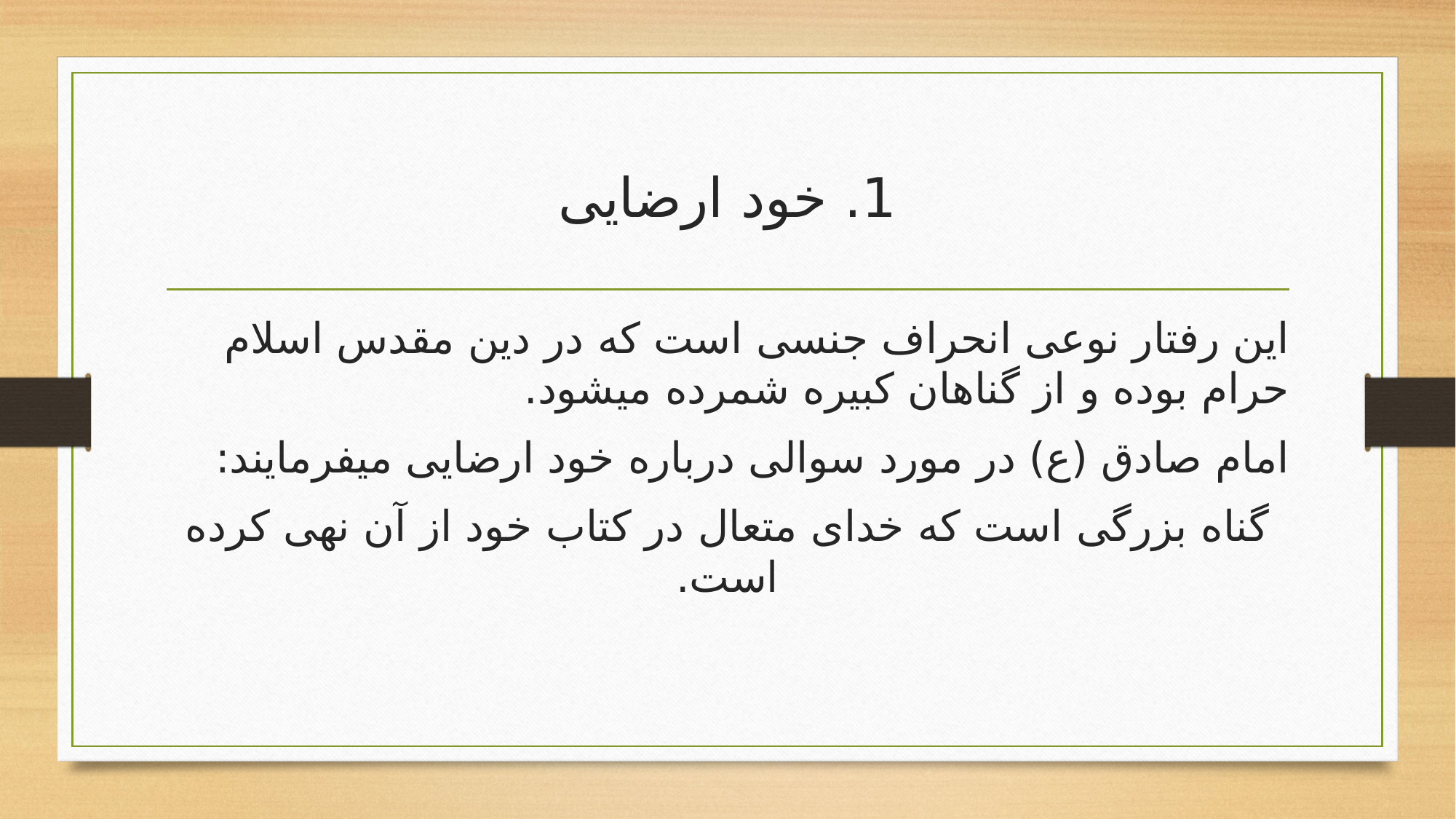

# 1. خود ارضایی
این رفتار نوعی انحراف جنسی است که در دین مقدس اسلام حرام بوده و از گناهان کبیره شمرده میشود.
امام صادق (ع) در مورد سوالی درباره خود ارضایی میفرمایند:
گناه بزرگی است که خدای متعال در کتاب خود از آن نهی کرده است.